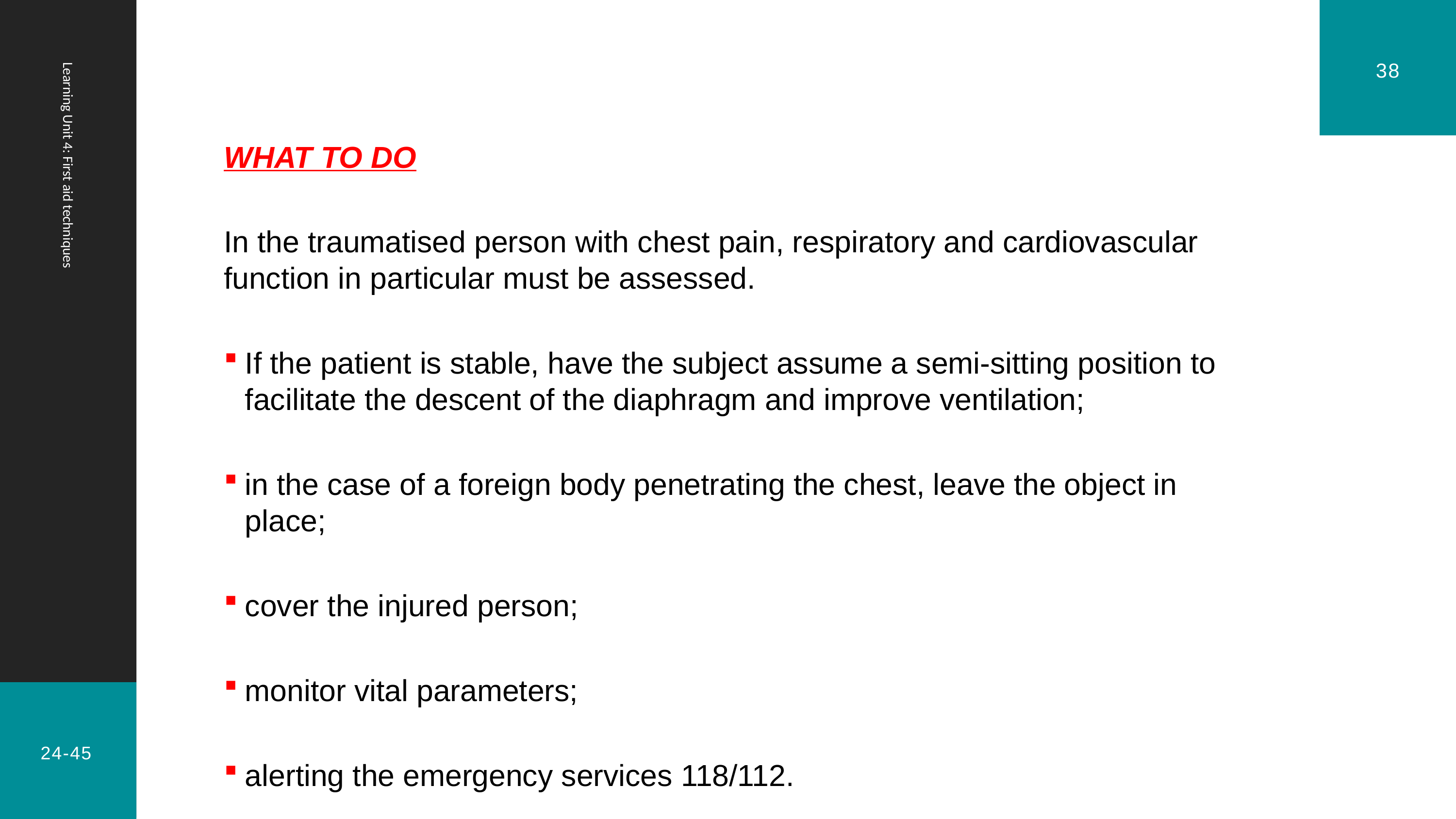

38
WHAT TO DO

In the traumatised person with chest pain, respiratory and cardiovascular function in particular must be assessed.

If the patient is stable, have the subject assume a semi-sitting position to facilitate the descent of the diaphragm and improve ventilation;

in the case of a foreign body penetrating the chest, leave the object in place;

cover the injured person;

monitor vital parameters;

alerting the emergency services 118/112.
Learning Unit 4: First aid techniques

24-45